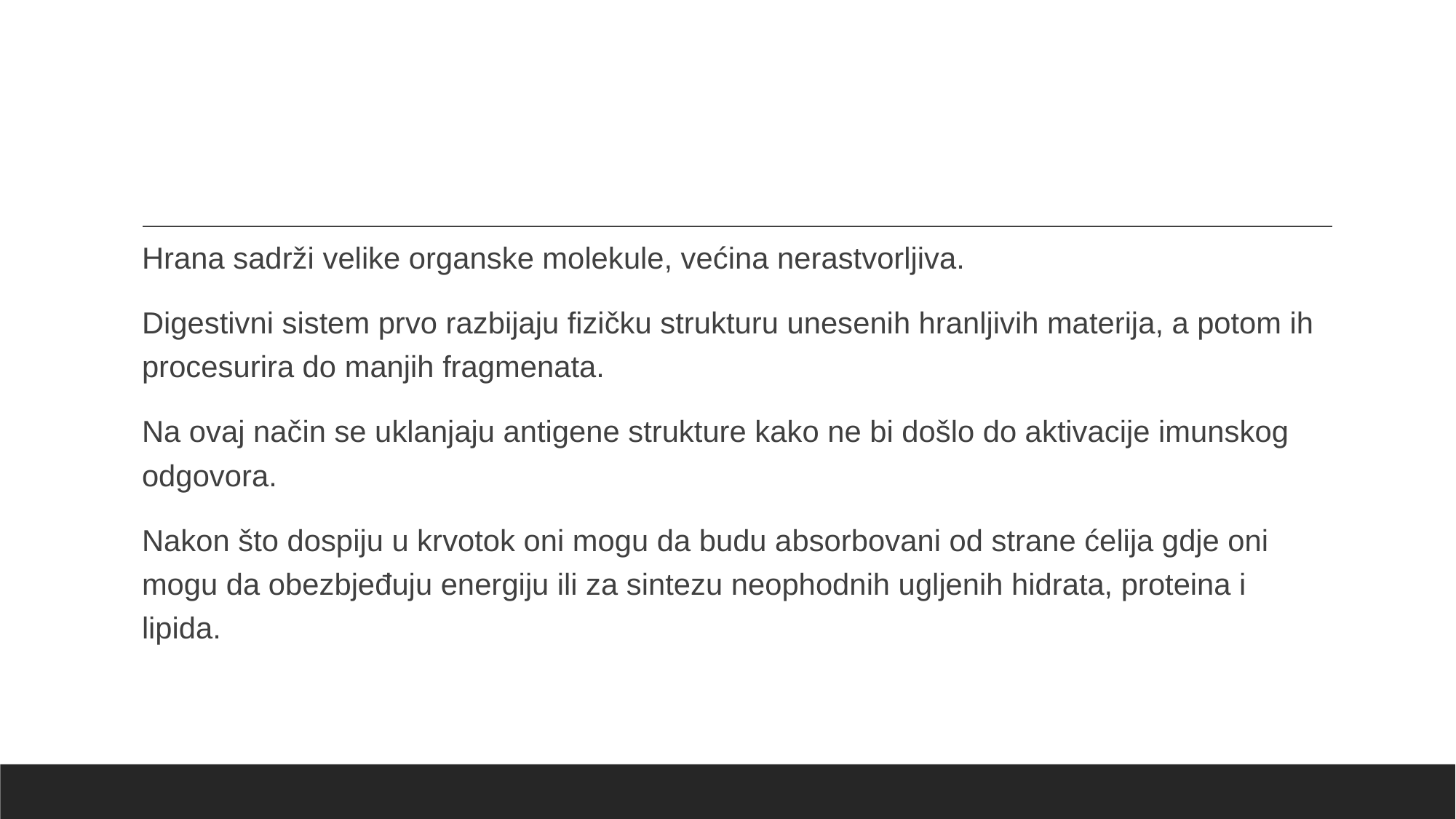

Hrana sadrži velike organske molekule, većina nerastvorljiva.
Digestivni sistem prvo razbijaju fizičku strukturu unesenih hranljivih materija, a potom ih procesurira do manjih fragmenata.
Na ovaj način se uklanjaju antigene strukture kako ne bi došlo do aktivacije imunskog odgovora.
Nakon što dospiju u krvotok oni mogu da budu absorbovani od strane ćelija gdje oni mogu da obezbjeđuju energiju ili za sintezu neophodnih ugljenih hidrata, proteina i lipida.